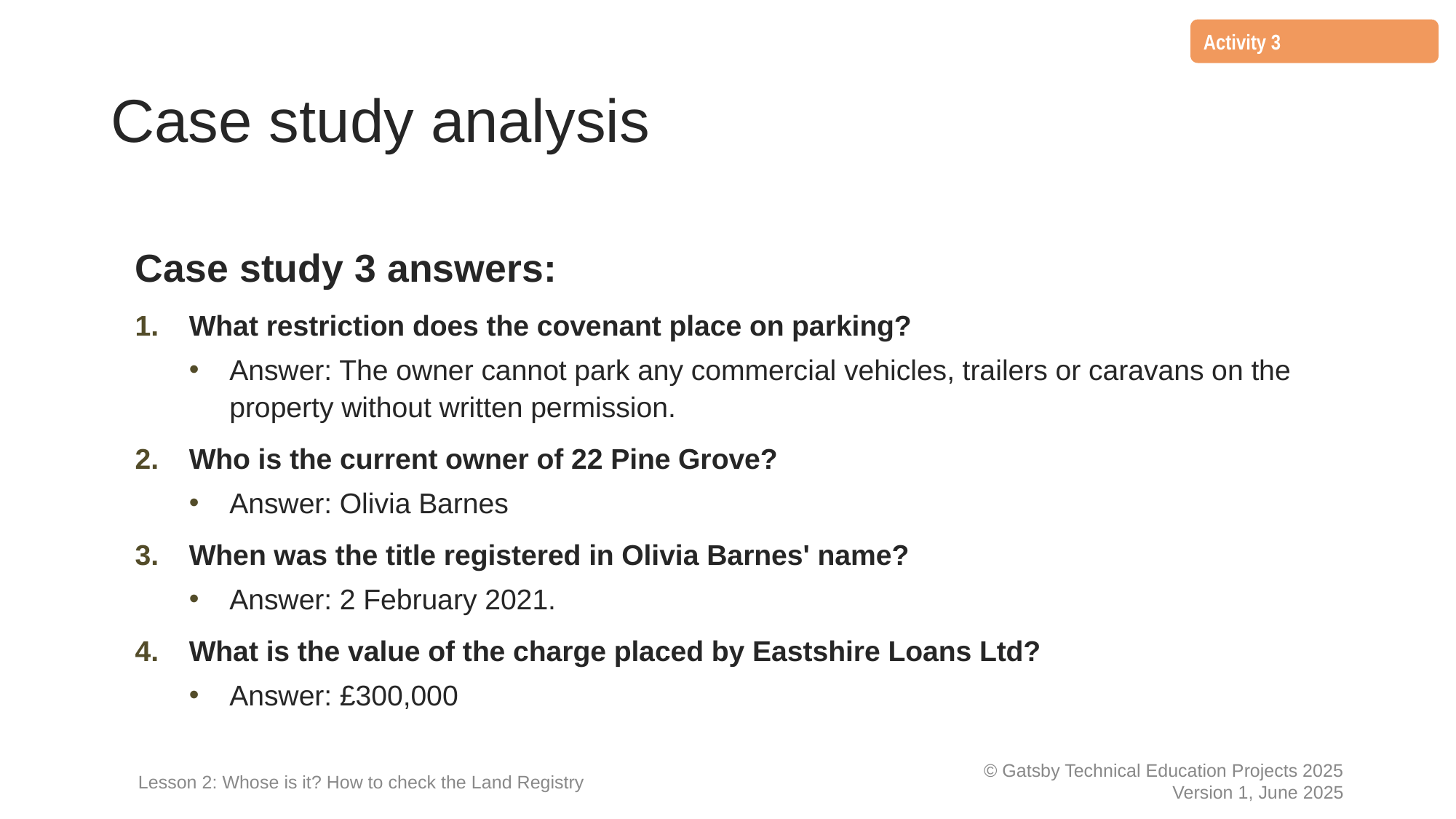

Activity 3
# Case study analysis
Case study 3 answers:
What restriction does the covenant place on parking?
Answer: The owner cannot park any commercial vehicles, trailers or caravans on the property without written permission.
Who is the current owner of 22 Pine Grove?
Answer: Olivia Barnes
When was the title registered in Olivia Barnes' name?
Answer: 2 February 2021.
What is the value of the charge placed by Eastshire Loans Ltd?
Answer: £300,000

Lesson 2: Whose is it? How to check the Land Registry